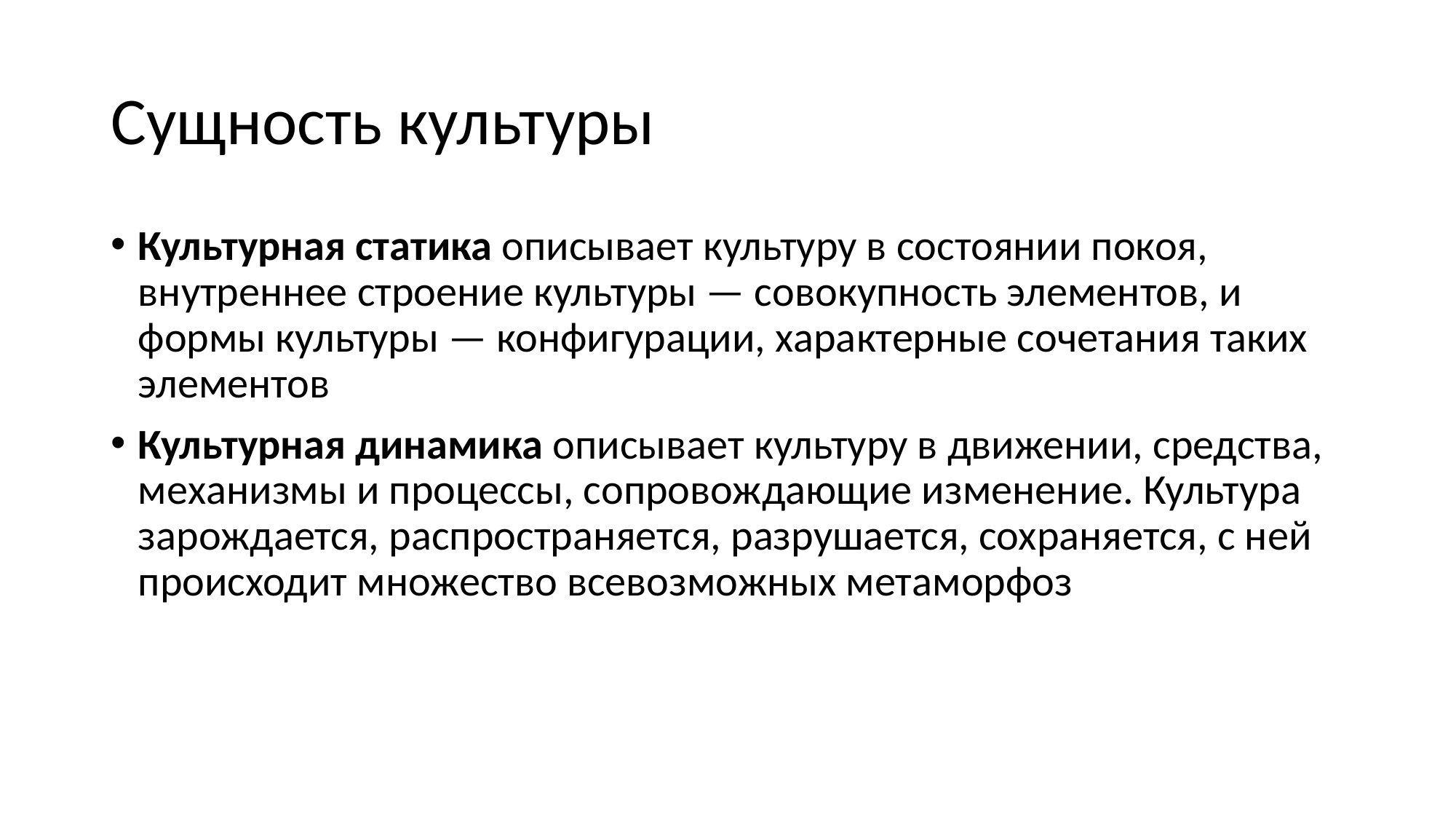

# Сущность культуры
Культурная статика описывает культуру в состоянии покоя, внутреннее строение культуры — совокупность элементов, и формы культуры — конфигурации, характерные сочетания таких элементов
Культурная динамика описывает культуру в движении, средства, механизмы и процессы, сопровождающие изменение. Культура зарождается, распространяется, разрушается, сохраняется, с ней происходит множество всевозможных метаморфоз